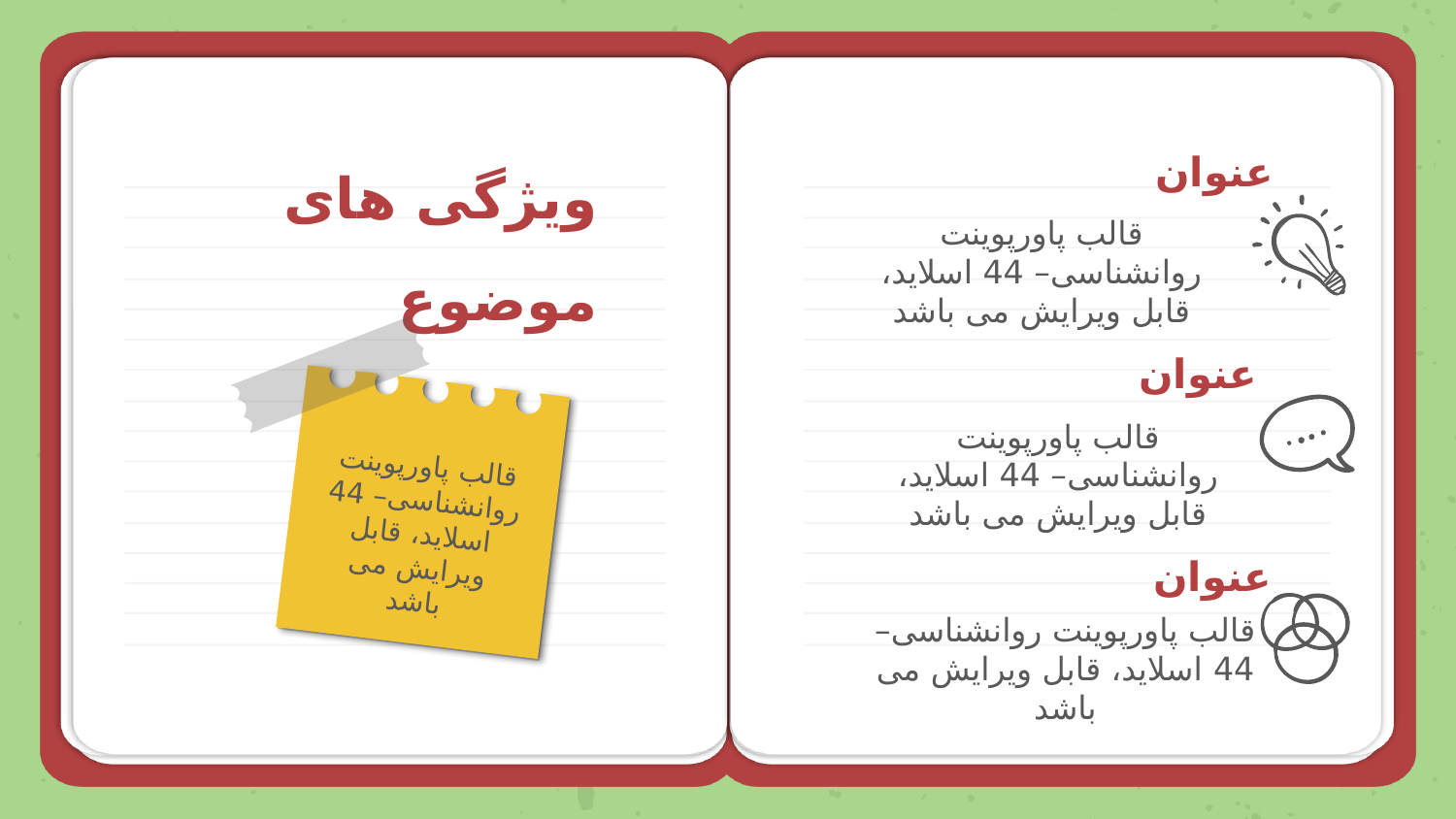

ویژگی های موضوع
# عنوان

قالب پاورپوينت روانشناسی– 44 اسلاید، قابل ویرایش می باشد

عنوان

قالب پاورپوينت روانشناسی– 44 اسلاید، قابل ویرایش می باشد
قالب پاورپوينت روانشناسی– 44 اسلاید، قابل ویرایش می باشد
عنوان

قالب پاورپوينت روانشناسی– 44 اسلاید، قابل ویرایش می باشد